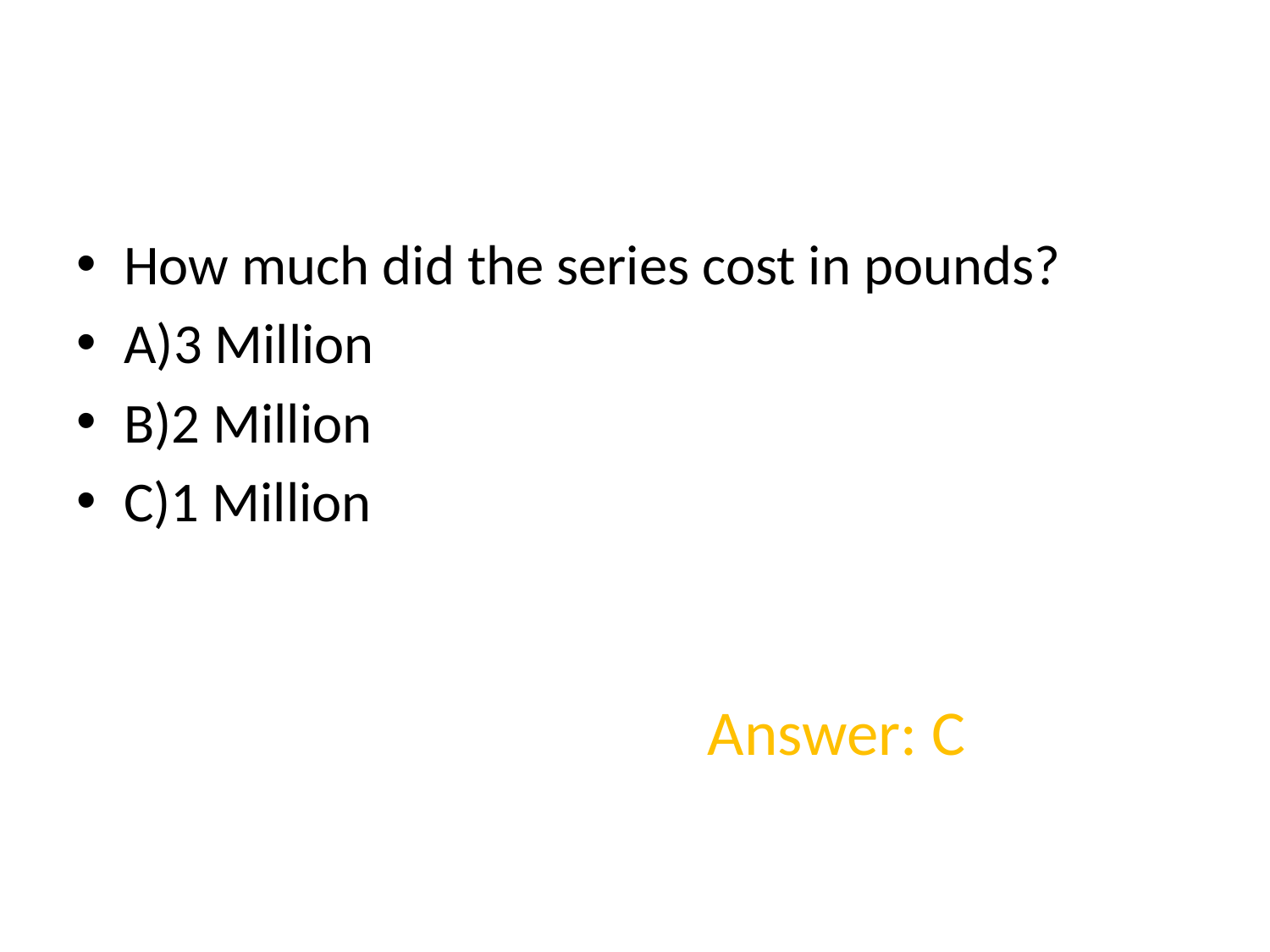

How much did the series cost in pounds?
A)3 Million
B)2 Million
C)1 Million
Answer: C